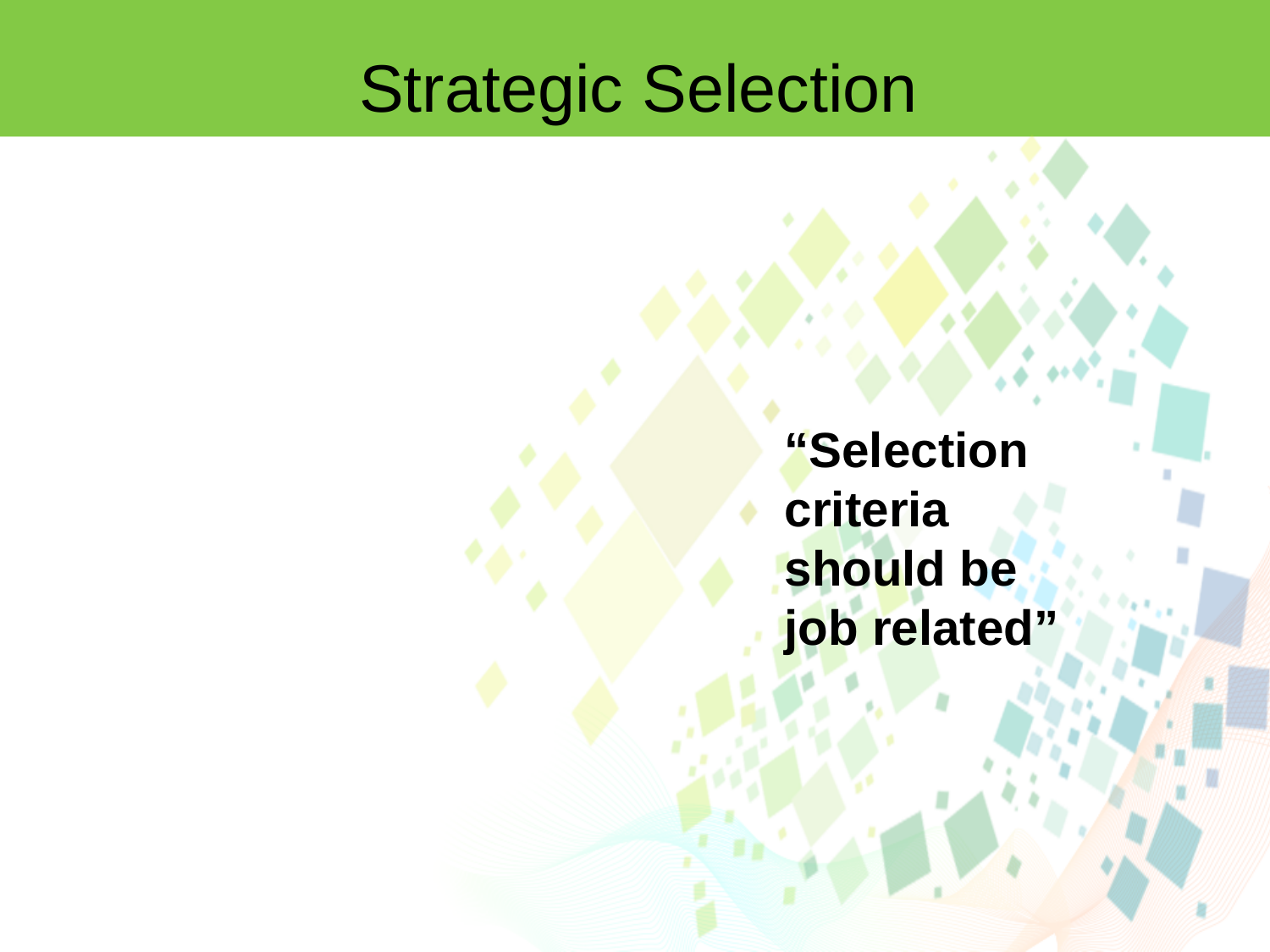

Strategic Selection
“Selection criteria should be job related”